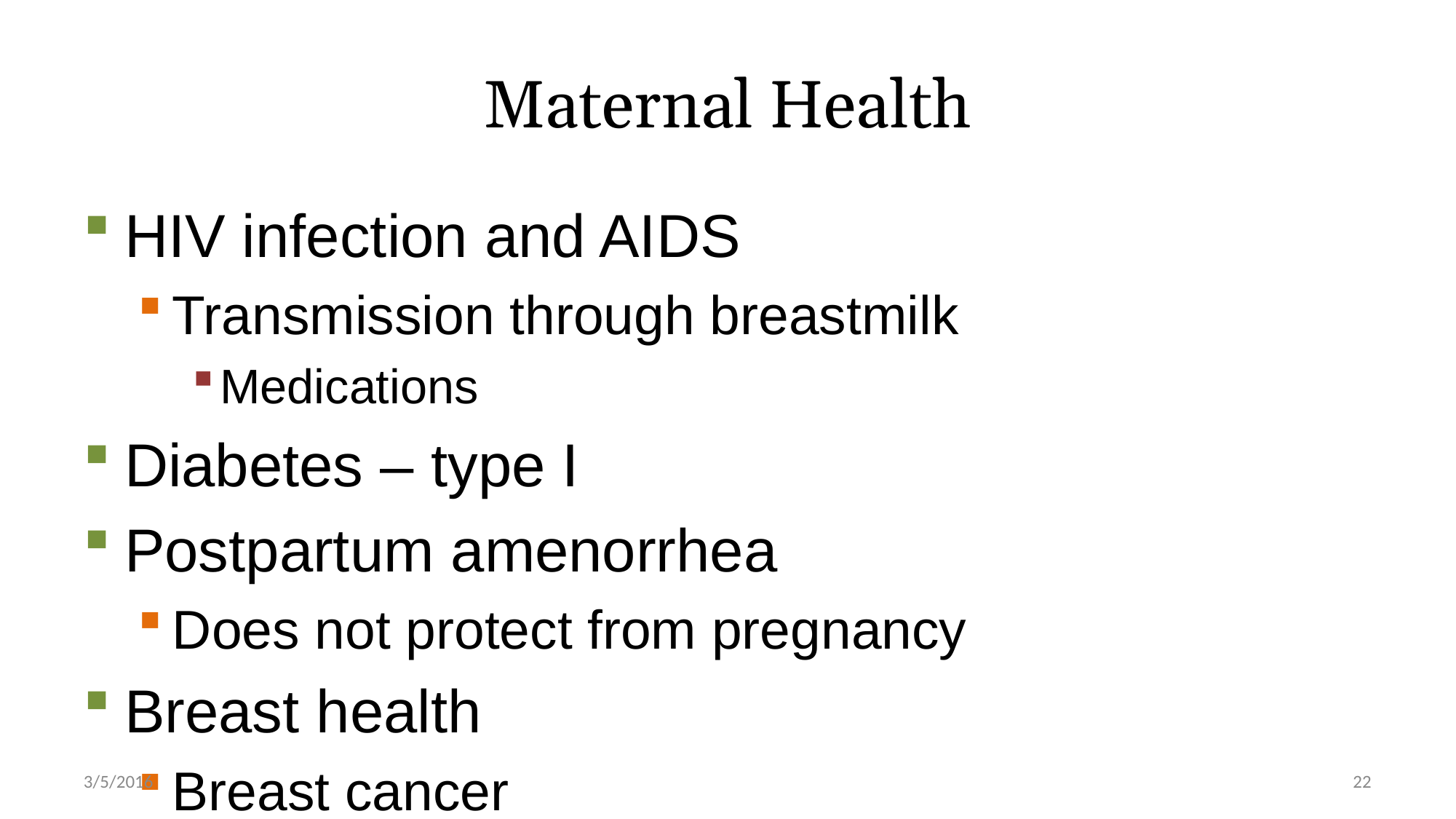

# Maternal Health
HIV infection and AIDS
Transmission through breastmilk
Medications
Diabetes – type I
Postpartum amenorrhea
Does not protect from pregnancy
Breast health
Breast cancer
3/5/2016
22